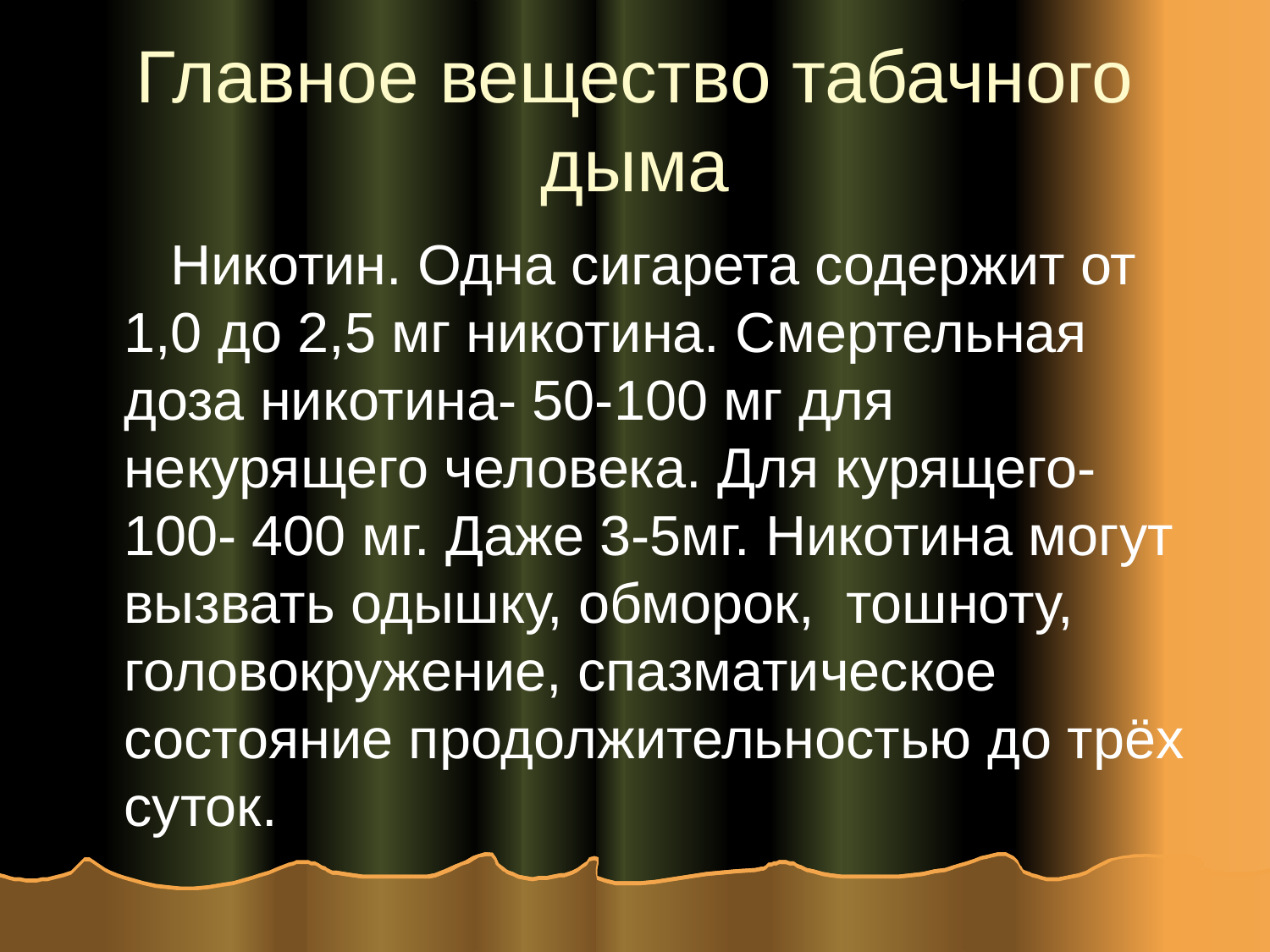

# Главное вещество табачного дыма
      Никотин. Одна сигарета содержит от 1,0 до 2,5 мг никотина. Смертельная доза никотина- 50-100 мг для некурящего человека. Для курящего- 100- 400 мг. Даже 3-5мг. Никотина могут вызвать одышку, обморок,  тошноту, головокружение, спазматическое состояние продолжительностью до трёх суток.